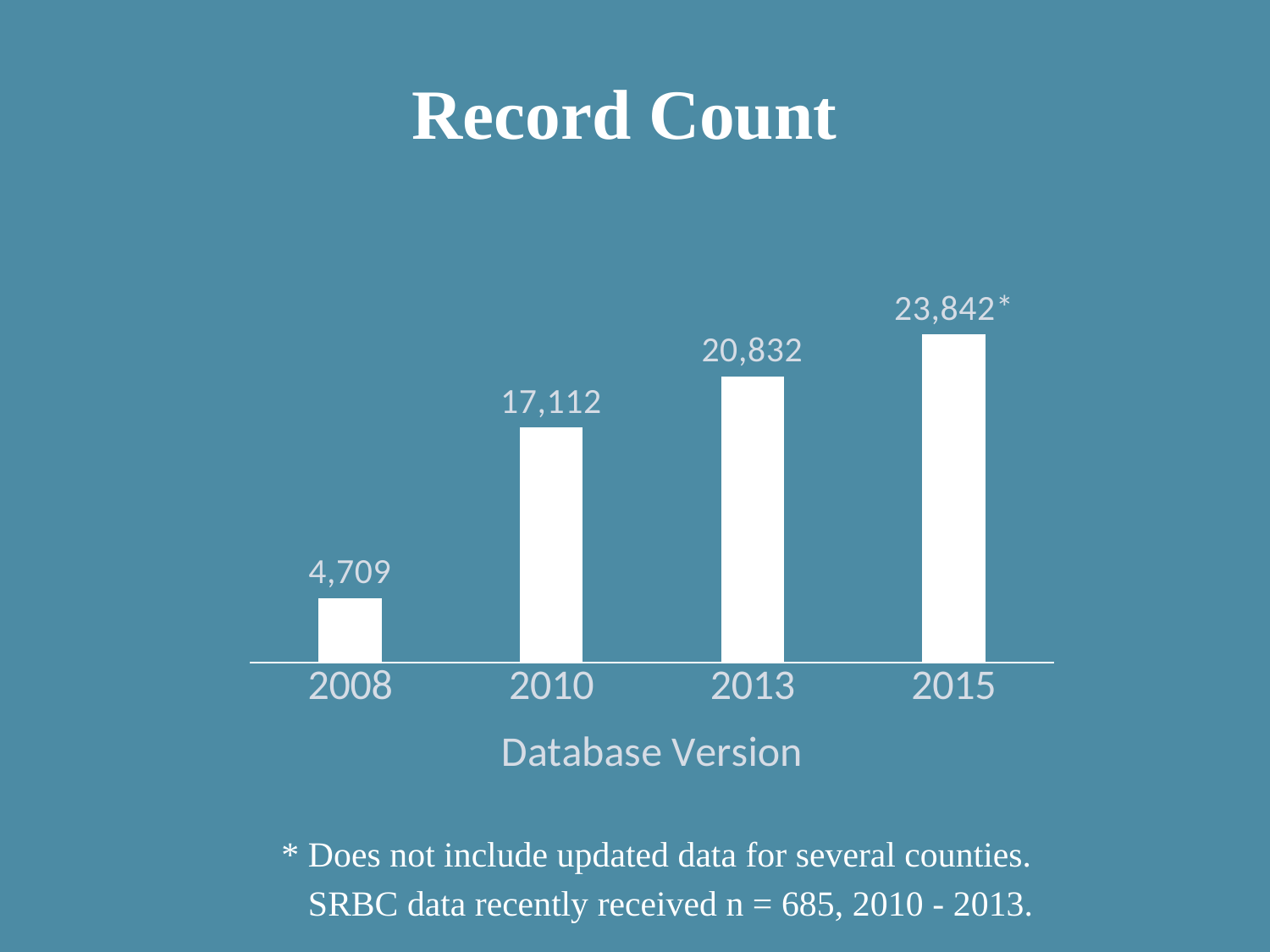

# Record Count

### Chart

| Category |  |
|---|---|
| 2008 | 4709.0 |
| 2010 | 17112.0 |
| 2013 | 20832.0 |
| 2015 | 23874.0 |
* Does not include updated data for several counties.
   SRBC data recently received n = 685, 2010 - 2013.